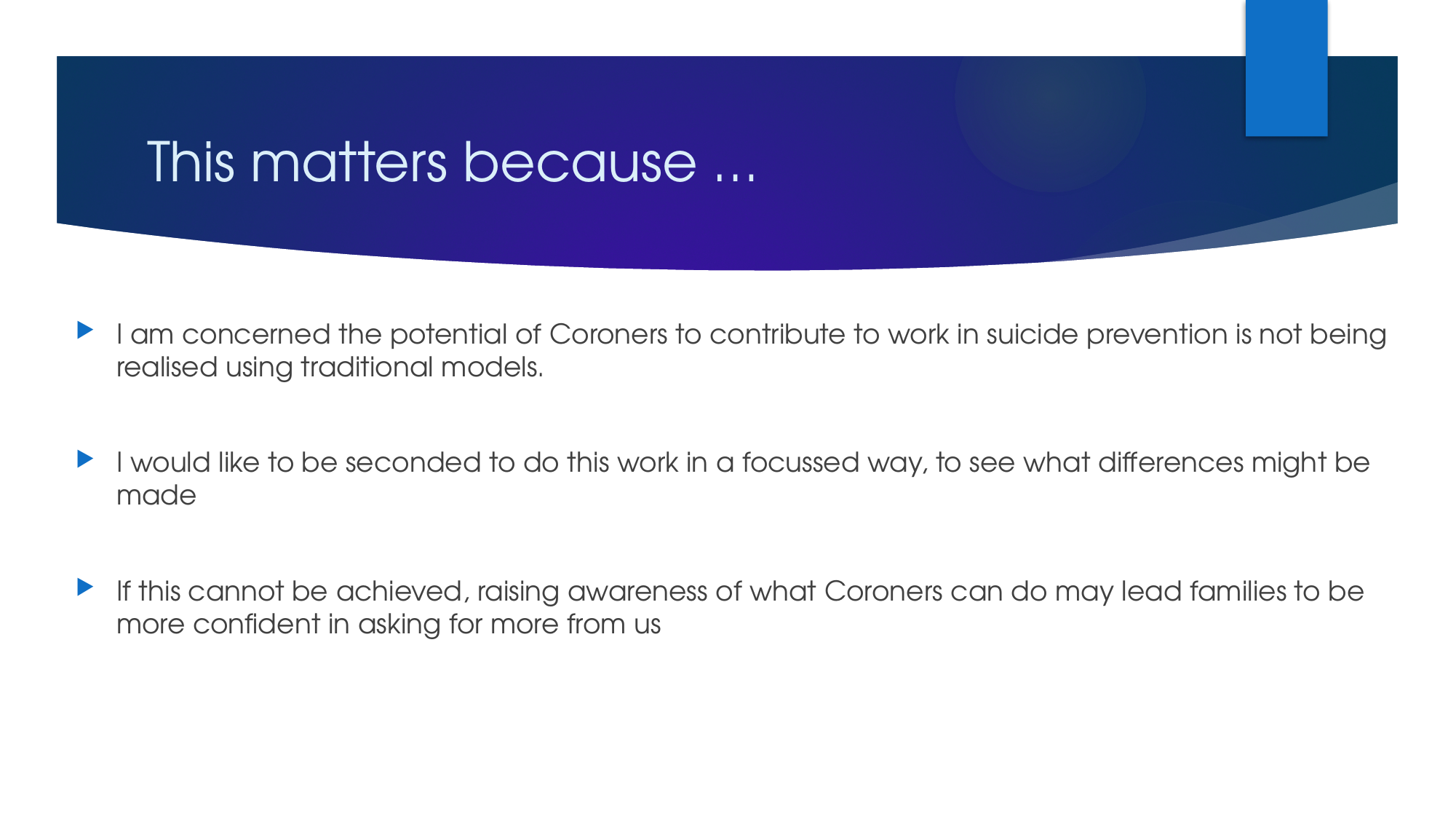

# This matters because …
I am concerned the potential of Coroners to contribute to work in suicide prevention is not being realised using traditional models.

I would like to be seconded to do this work in a focussed way, to see what differences might be made

If this cannot be achieved, raising awareness of what Coroners can do may lead families to be more confident in asking for more from us